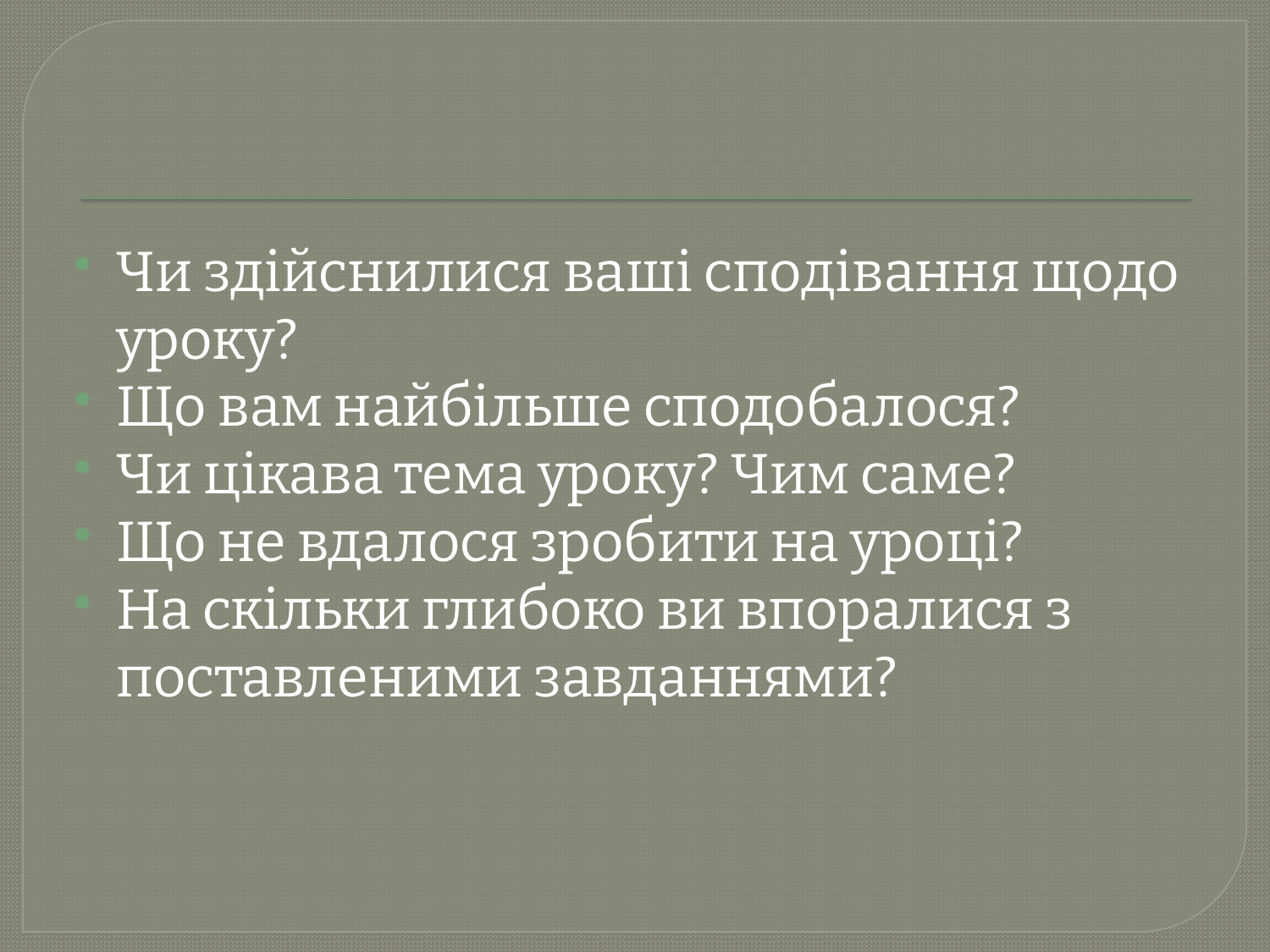

Чи здійснилися ваші сподівання щодо уроку?
Що вам найбільше сподобалося?
Чи цікава тема уроку? Чим саме?
Що не вдалося зробити на уроці?
На скільки глибоко ви впоралися з поставленими завданнями?